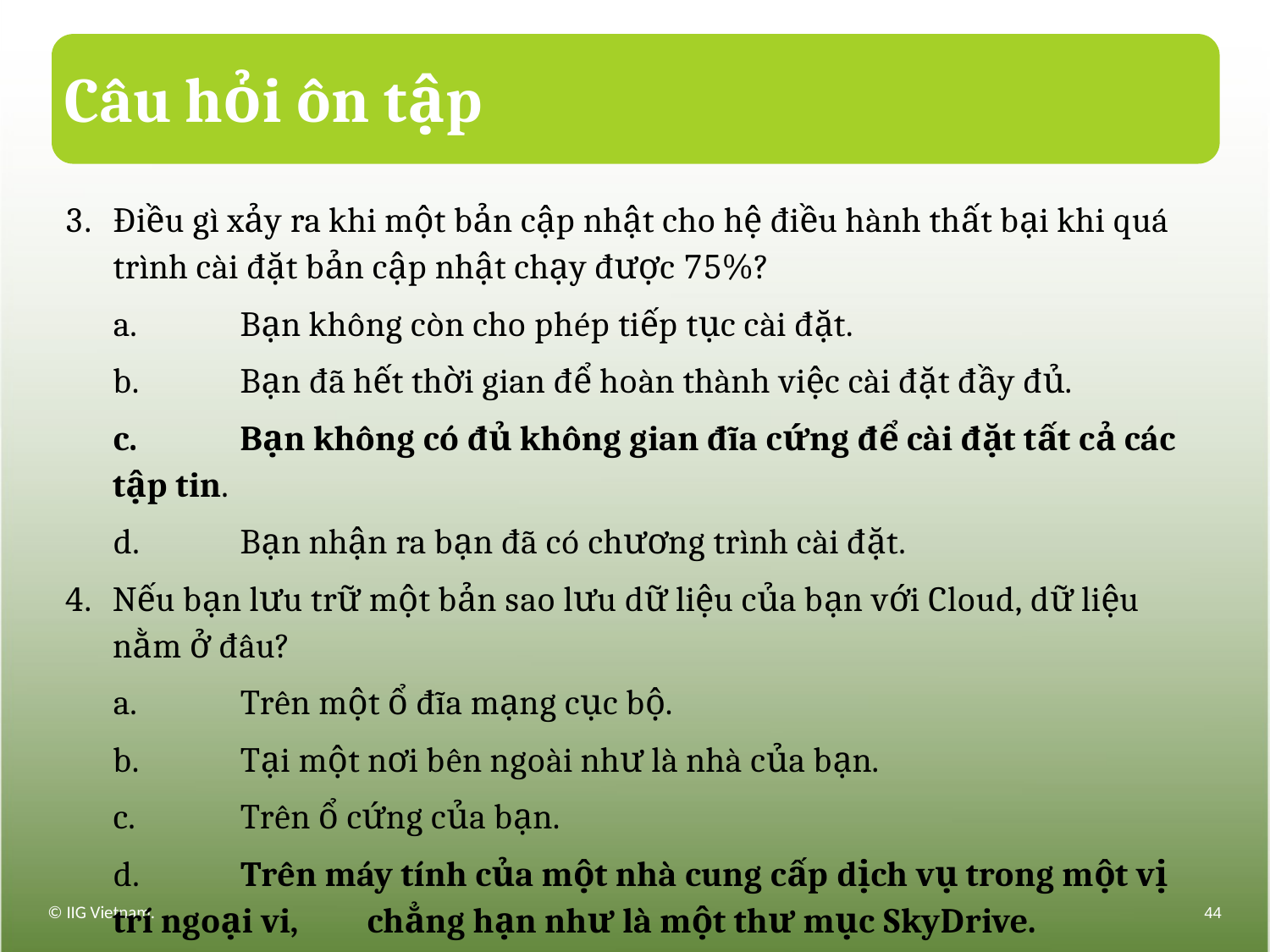

# Câu hỏi ôn tập
3. 	Điều gì xảy ra khi một bản cập nhật cho hệ điều hành thất bại khi quá trình cài đặt bản cập nhật chạy được 75%?
	a. 	Bạn không còn cho phép tiếp tục cài đặt.
	b. 	Bạn đã hết thời gian để hoàn thành việc cài đặt đầy đủ.
	c. 	Bạn không có đủ không gian đĩa cứng để cài đặt tất cả các tập tin.
	d. 	Bạn nhận ra bạn đã có chương trình cài đặt.
4. 	Nếu bạn lưu trữ một bản sao lưu dữ liệu của bạn với Cloud, dữ liệu nằm ở đâu?
	a. 	Trên một ổ đĩa mạng cục bộ.
	b. 	Tại một nơi bên ngoài như là nhà của bạn.
	c. 	Trên ổ cứng của bạn.
	d. 	Trên máy tính của một nhà cung cấp dịch vụ trong một vị trí ngoại vi, 	chẳng hạn như là một thư mục SkyDrive.
© IIG Vietnam.
44